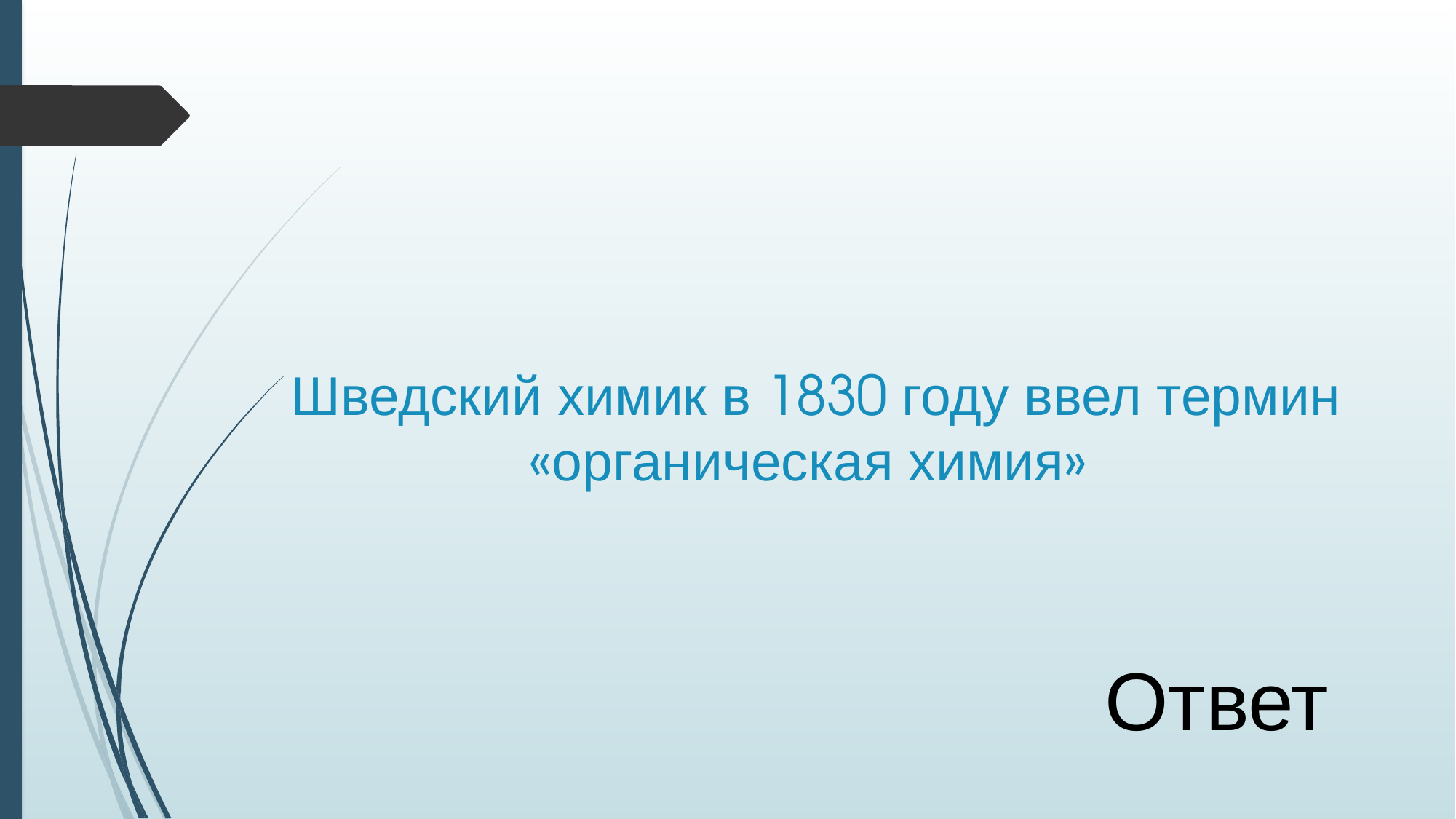

# Шведский химик в 1830 году ввел термин «органическая химия»
Ответ